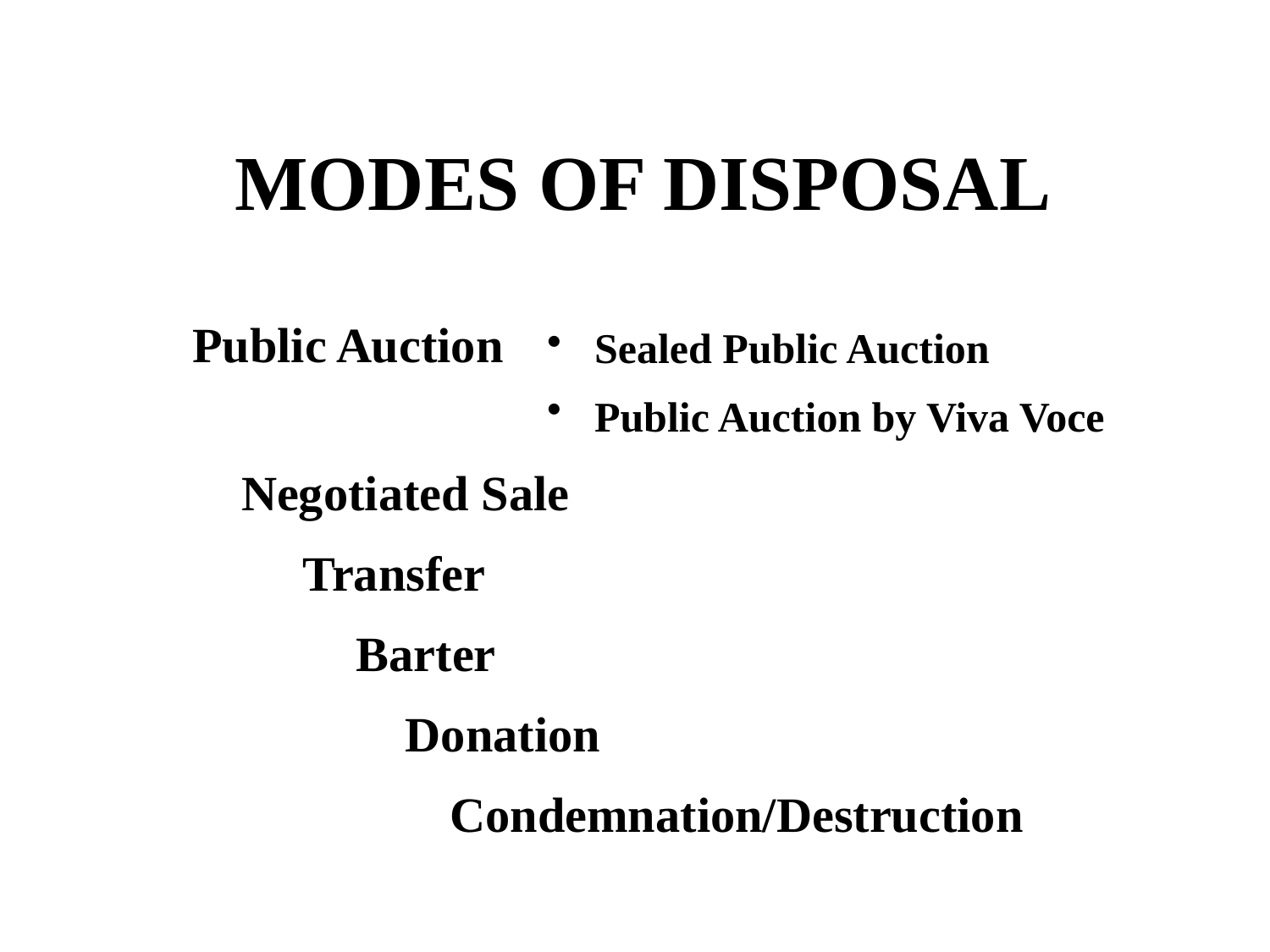

MODES OF DISPOSAL
Public Auction
Sealed Public Auction
Public Auction by Viva Voce
    Negotiated Sale
         Transfer
	   Barter
	       Donation
                     Condemnation/Destruction